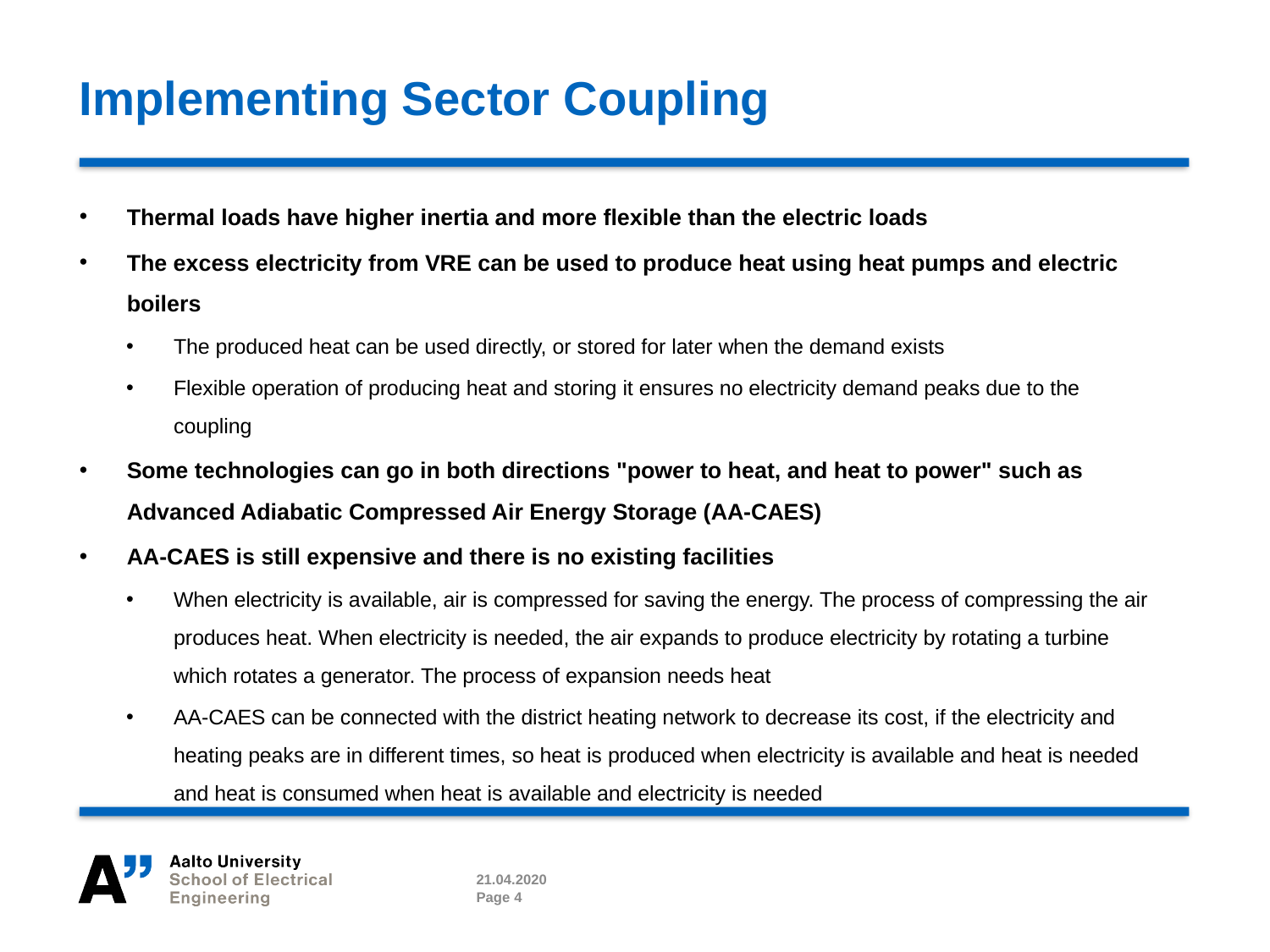

# Implementing Sector Coupling
Thermal loads have higher inertia and more flexible than the electric loads
The excess electricity from VRE can be used to produce heat using heat pumps and electric boilers
The produced heat can be used directly, or stored for later when the demand exists
Flexible operation of producing heat and storing it ensures no electricity demand peaks due to the coupling
Some technologies can go in both directions "power to heat, and heat to power" such as Advanced Adiabatic Compressed Air Energy Storage (AA-CAES)
AA-CAES is still expensive and there is no existing facilities
When electricity is available, air is compressed for saving the energy. The process of compressing the air produces heat. When electricity is needed, the air expands to produce electricity by rotating a turbine which rotates a generator. The process of expansion needs heat
AA-CAES can be connected with the district heating network to decrease its cost, if the electricity and heating peaks are in different times, so heat is produced when electricity is available and heat is needed and heat is consumed when heat is available and electricity is needed

21.04.2020
Page 4